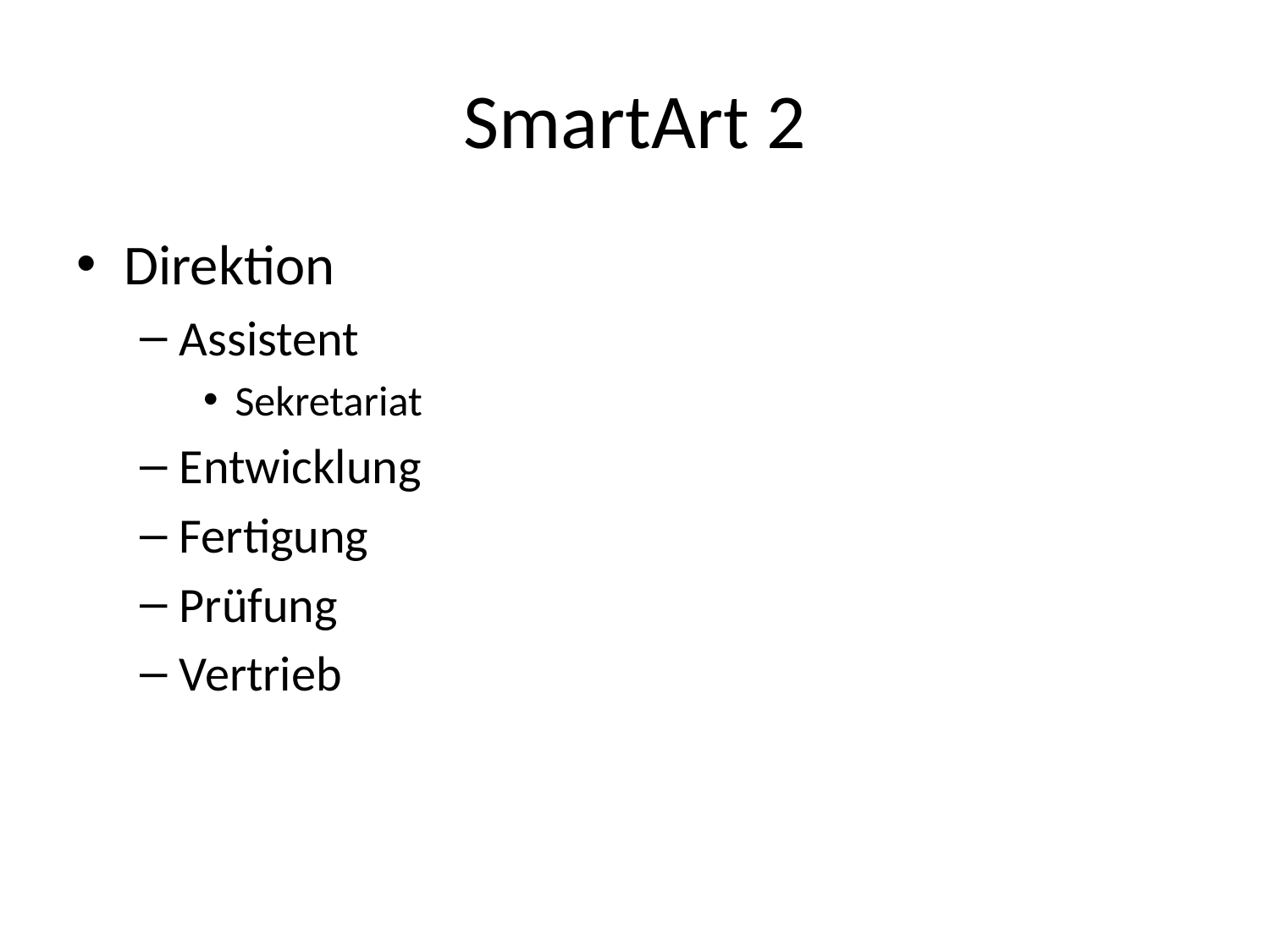

# SmartArt 2
Direktion
Assistent
Sekretariat
Entwicklung
Fertigung
Prüfung
Vertrieb